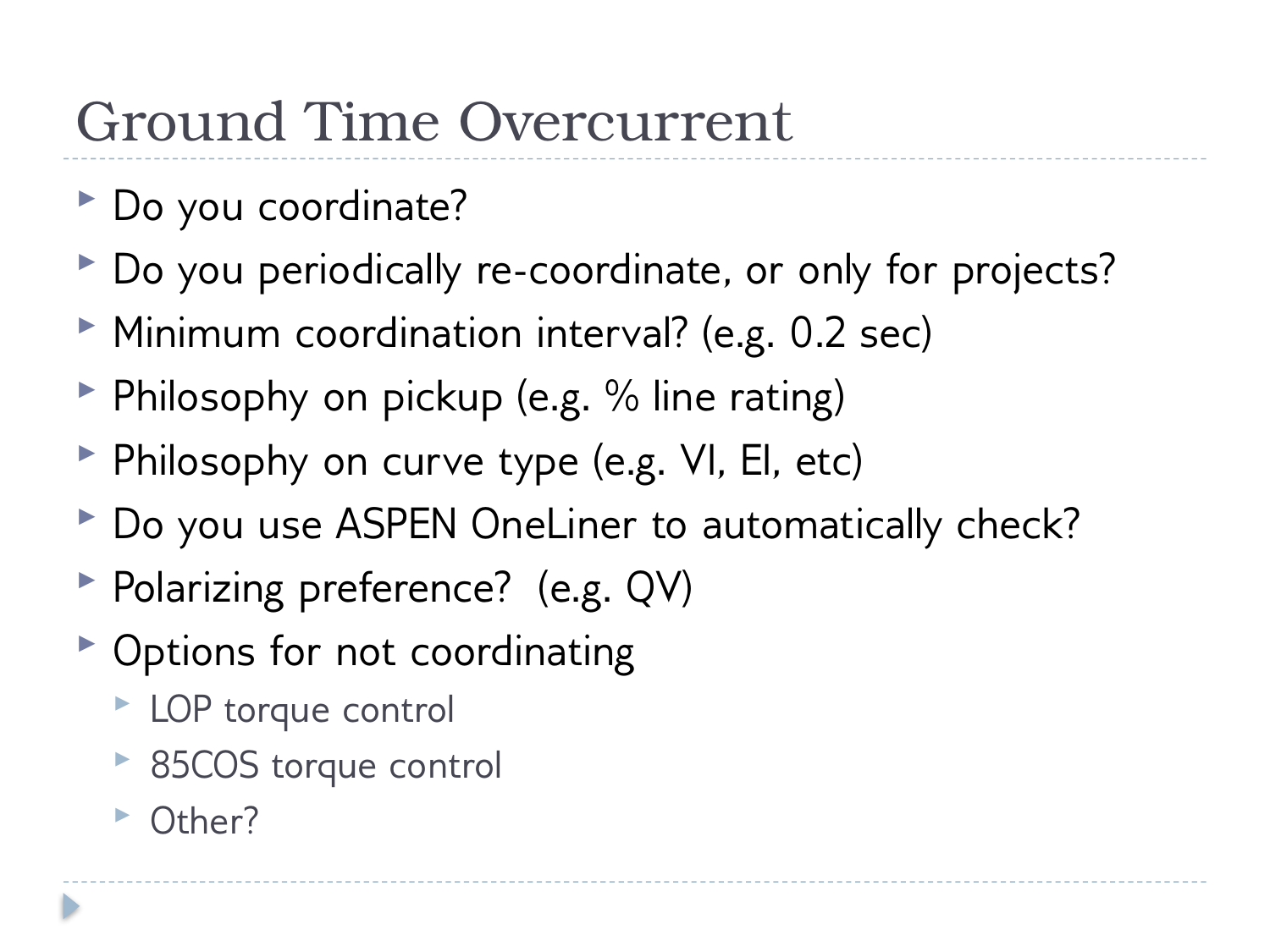

# Ground Time Overcurrent
Do you coordinate?
Do you periodically re-coordinate, or only for projects?
Minimum coordination interval? (e.g. 0.2 sec)
Philosophy on pickup (e.g. % line rating)
Philosophy on curve type (e.g. VI, EI, etc)
Do you use ASPEN OneLiner to automatically check?
Polarizing preference?  (e.g. QV)
Options for not coordinating
LOP torque control
85COS torque control
Other?